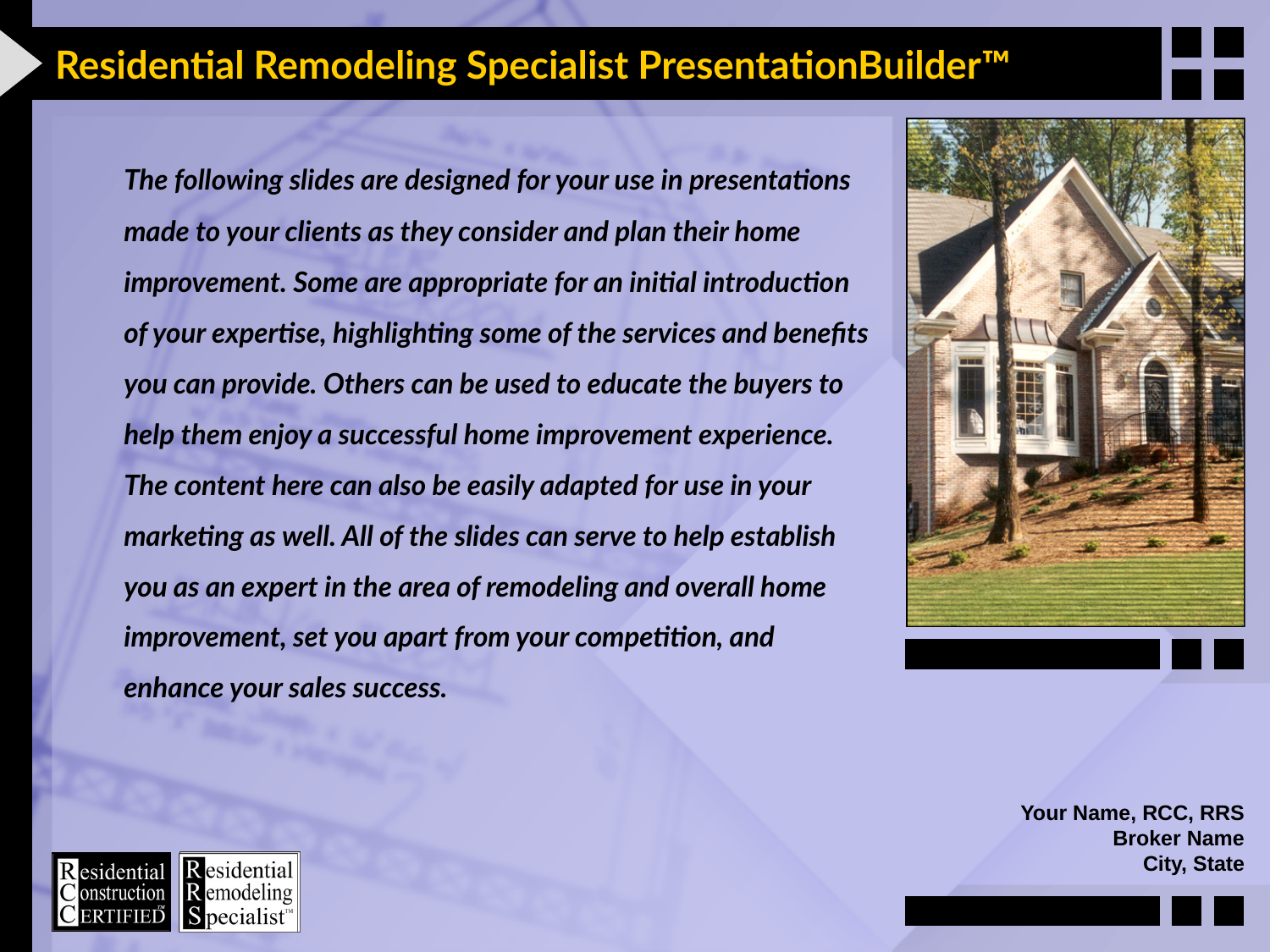

# Residential Remodeling Specialist PresentationBuilder™
	The following slides are designed for your use in presentations made to your clients as they consider and plan their home improvement. Some are appropriate for an initial introduction of your expertise, highlighting some of the services and benefits you can provide. Others can be used to educate the buyers to help them enjoy a successful home improvement experience. The content here can also be easily adapted for use in your marketing as well. All of the slides can serve to help establish you as an expert in the area of remodeling and overall home improvement, set you apart from your competition, and enhance your sales success.
Your Name, RCC, RRS
Broker Name
City, State